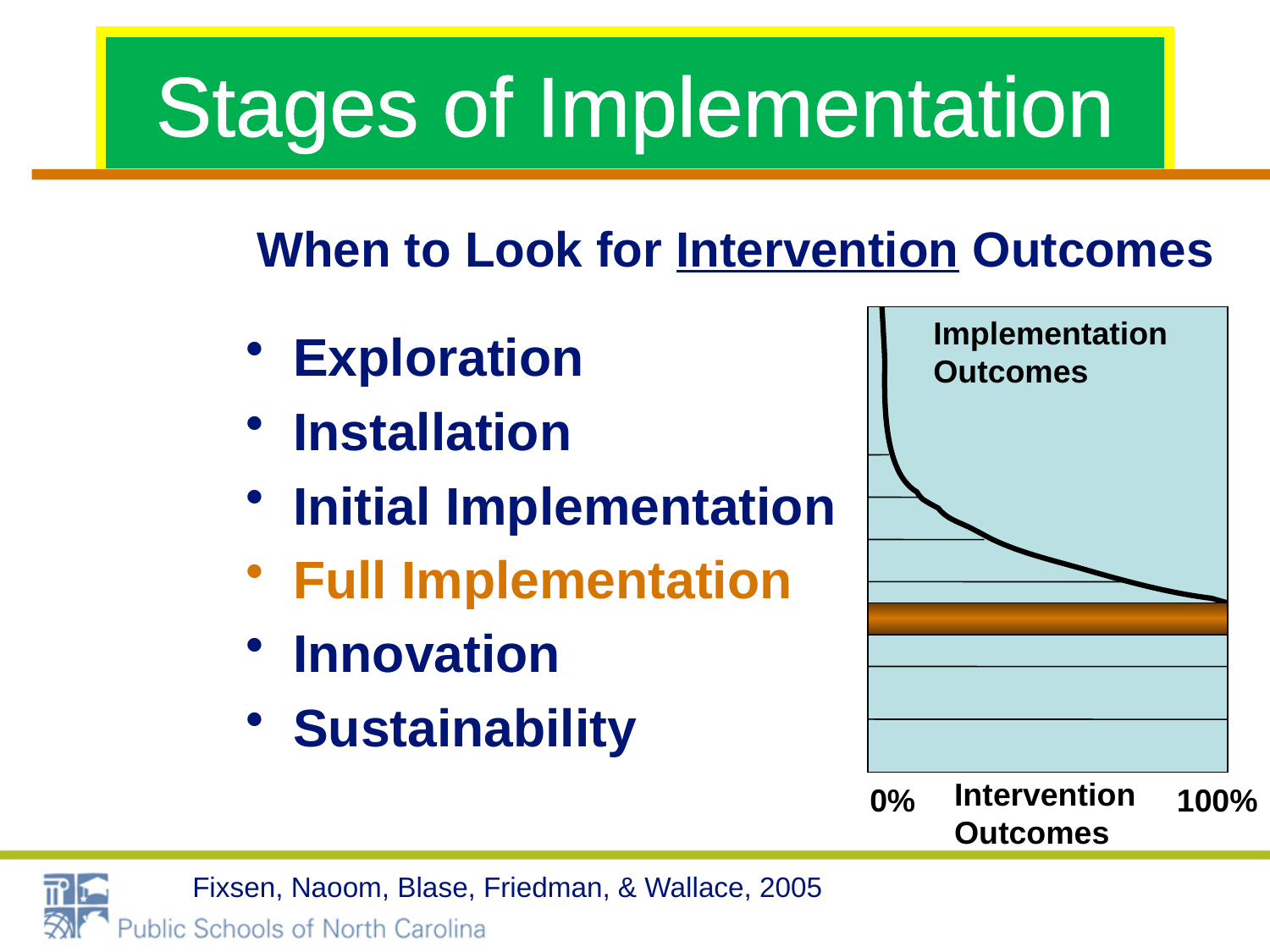

Stages of Implementation

When to Look for Intervention Outcomes

Implementation Outcomes

0%	  	      100%
Intervention Outcomes
Exploration
Installation
Initial Implementation
Full Implementation
Innovation
Sustainability

Fixsen, Naoom, Blase, Friedman, & Wallace, 2005